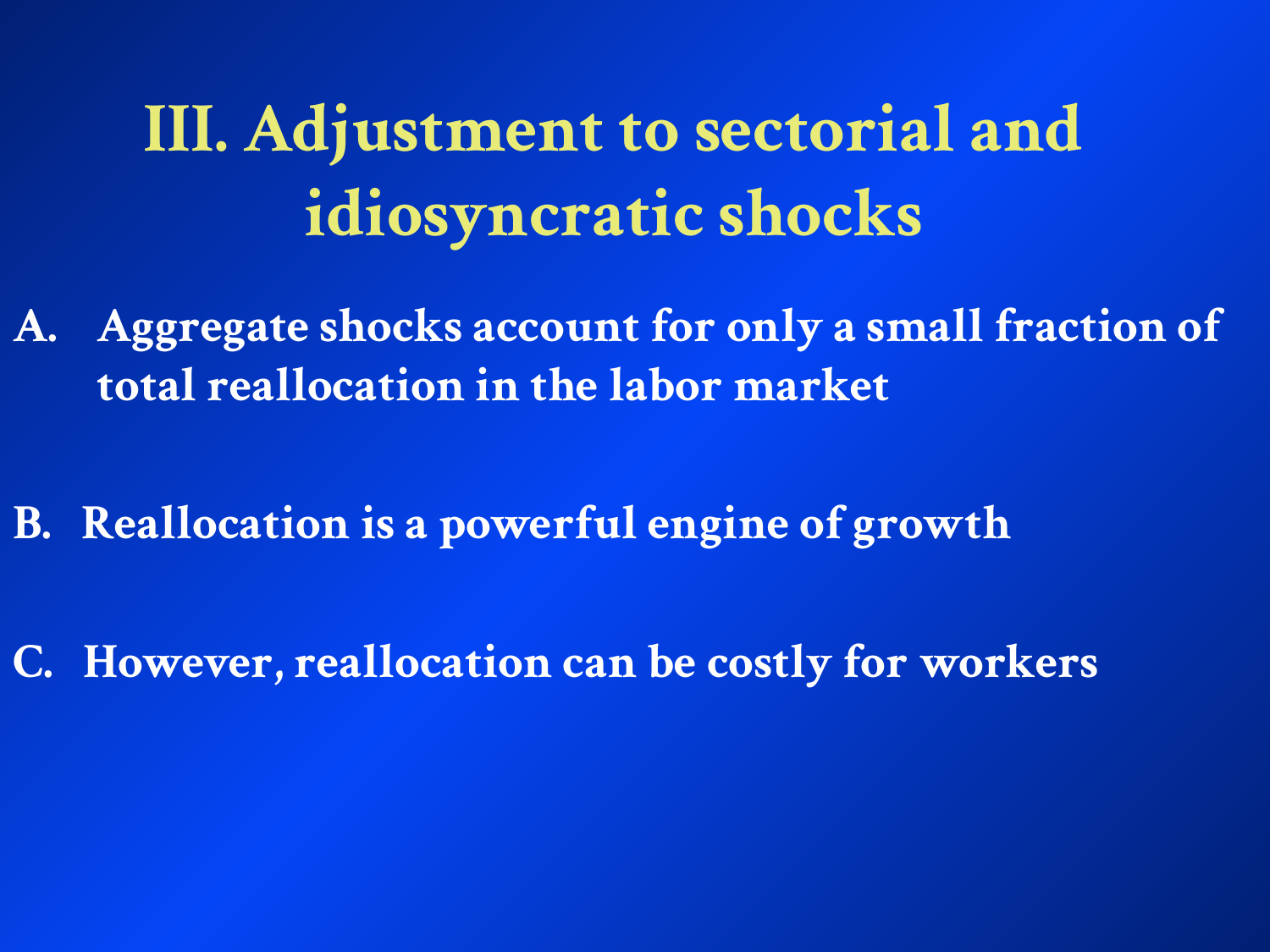

III. Adjustment to sectorial and idiosyncratic shocks
Aggregate shocks account for only a small fraction of total reallocation in the labor market

B.   Reallocation is a powerful engine of growth

C.   However, reallocation can be costly for workers